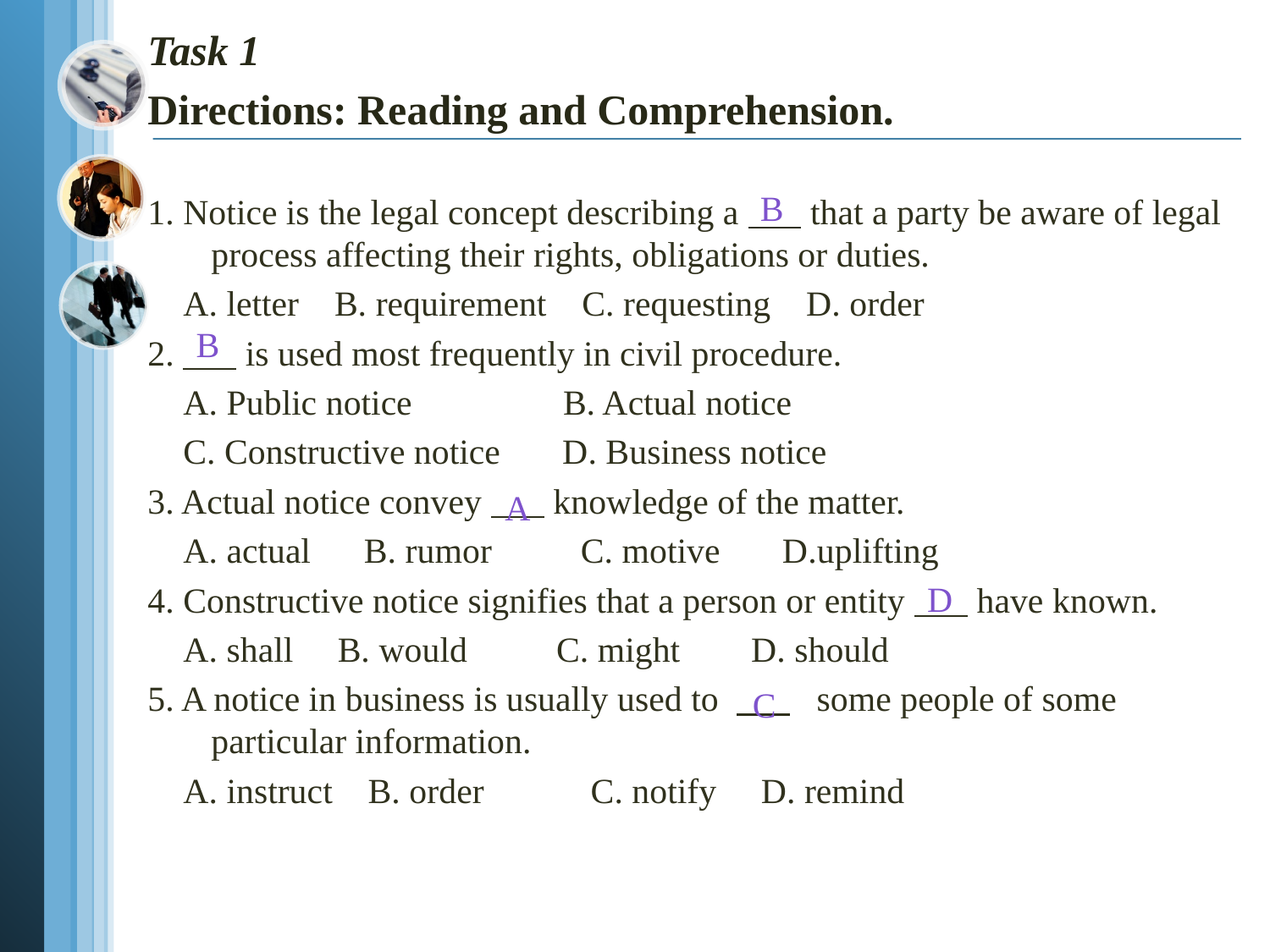

Task 1
Directions: Reading and Comprehension.

1. Notice is the legal concept describing a        that a party be aware of legal process affecting their rights, obligations or duties.
    A. letter    B. requirement    C. requesting    D. order
2.        is used most frequently in civil procedure.
    A. Public notice                 B. Actual notice
    C. Constructive notice       D. Business notice
3. Actual notice convey        knowledge of the matter.
    A. actual      B. rumor          C. motive       D.uplifting
4. Constructive notice signifies that a person or entity        have known.
    A. shall     B. would          C. might        D. should
5. A notice in business is usually used to           some people of some particular information.
    A. instruct    B. order            C. notify     D. remind
  B
  B
  A
  D
  C